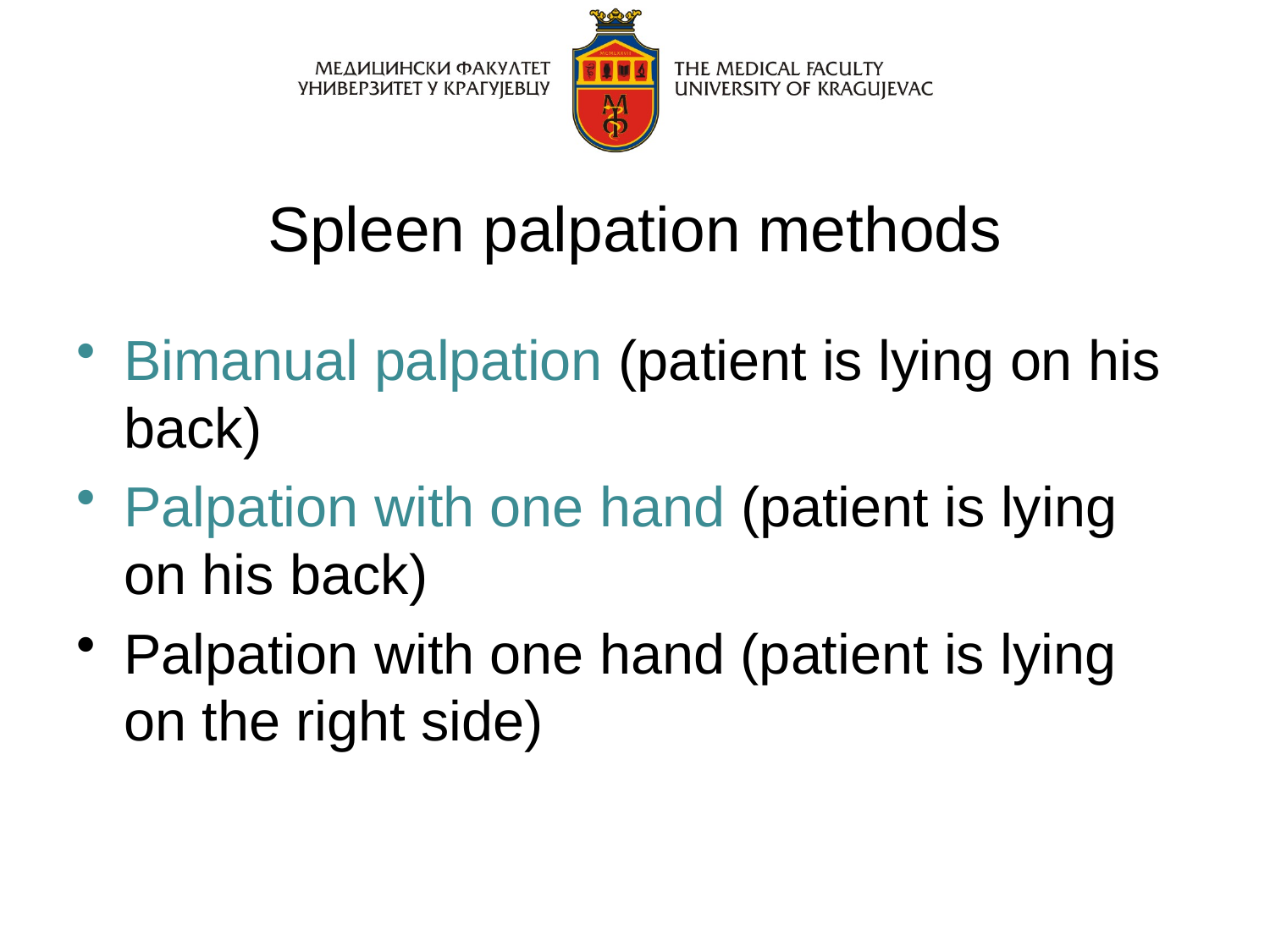

# Spleen palpation methods
Bimanual palpation (patient is lying on his back)
Palpation with one hand (patient is lying on his back)
Palpation with one hand (patient is lying on the right side)